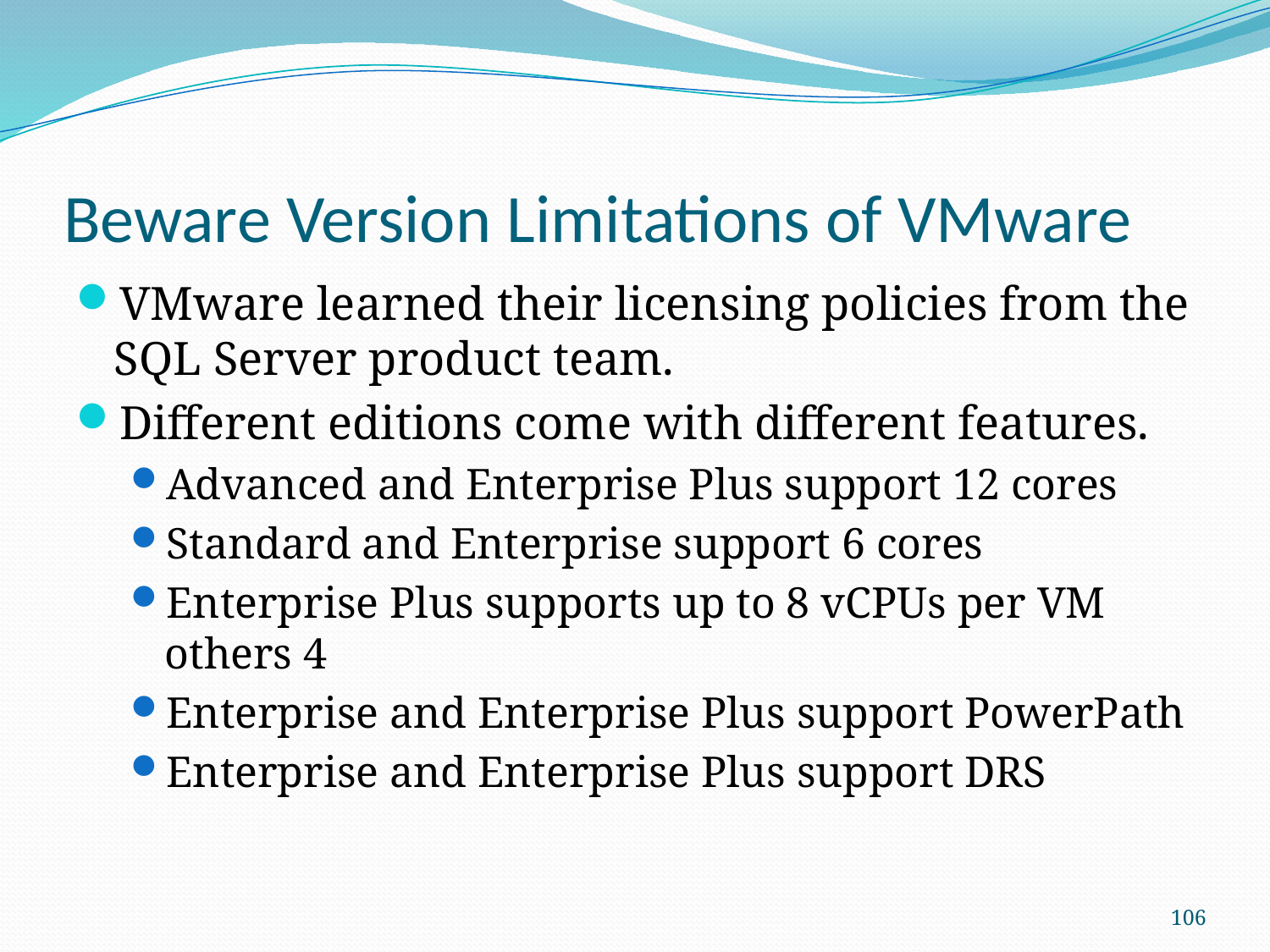

# Beware Version Limitations of VMware
VMware learned their licensing policies from the SQL Server product team.
Different editions come with different features.
Advanced and Enterprise Plus support 12 cores
Standard and Enterprise support 6 cores
Enterprise Plus supports up to 8 vCPUs per VM others 4
Enterprise and Enterprise Plus support PowerPath
Enterprise and Enterprise Plus support DRS

106